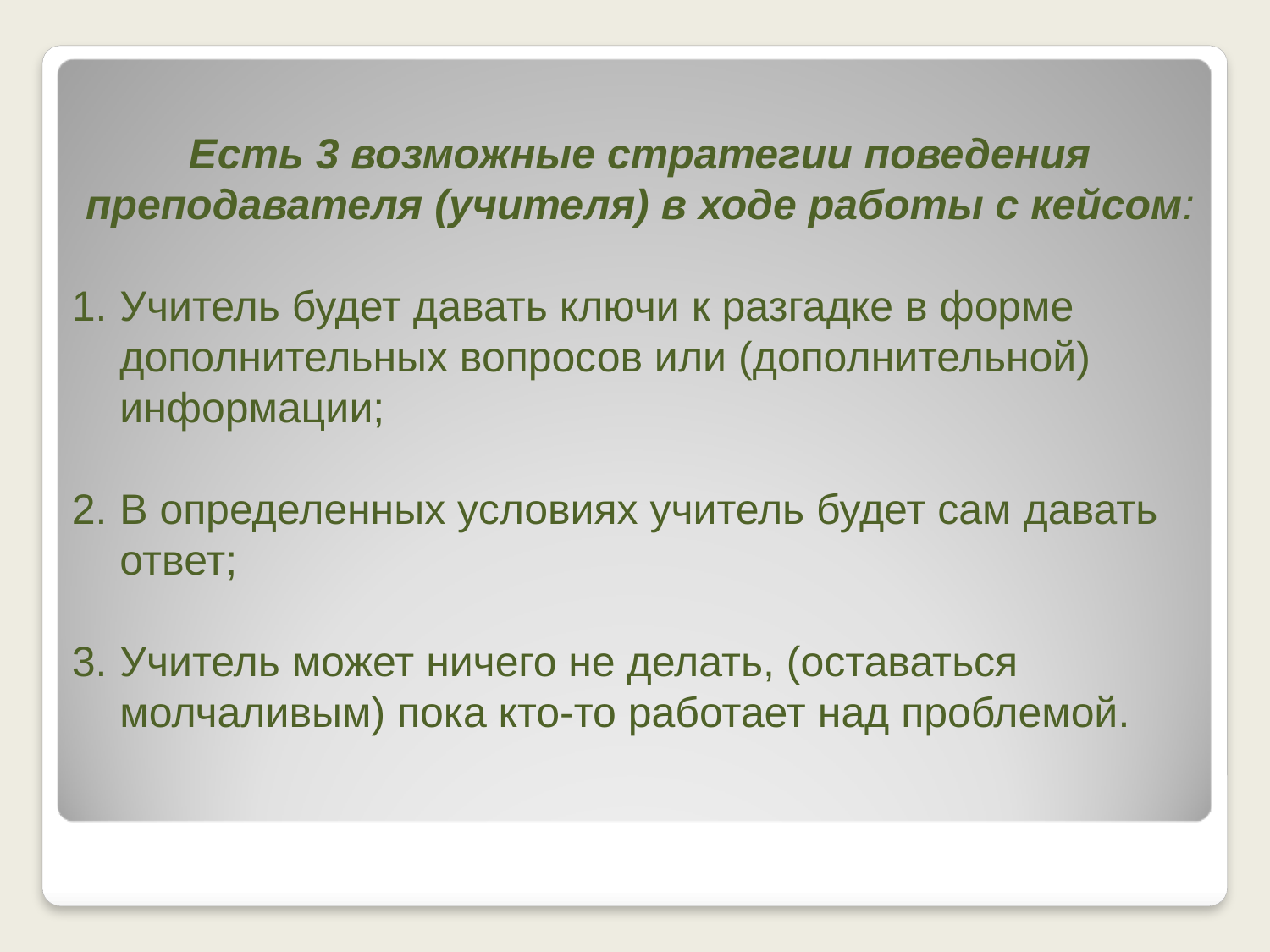

Есть 3 возможные стратегии поведения преподавателя (учителя) в ходе работы с кейсом:

Учитель будет давать ключи к разгадке в форме дополнительных вопросов или (дополнительной) информации;

В определенных условиях учитель будет сам давать ответ;

Учитель может ничего не делать, (оставаться молчаливым) пока кто-то работает над проблемой.